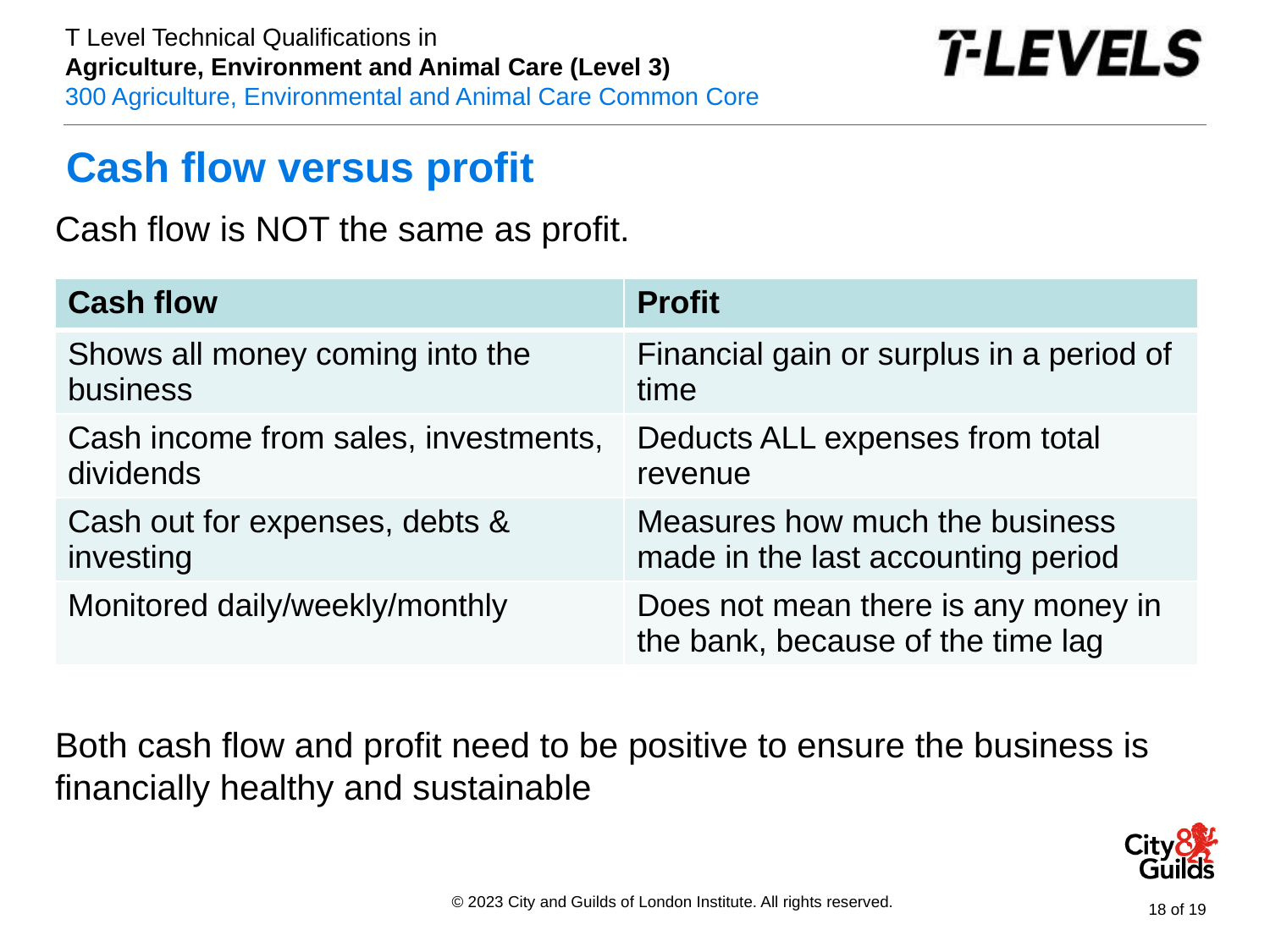

# Cash flow versus profit
Cash flow is NOT the same as profit.

Both cash flow and profit need to be positive to ensure the business is financially healthy and sustainable
| Cash flow | Profit |
| --- | --- |
| Shows all money coming into the business | Financial gain or surplus in a period of time |
| Cash income from sales, investments, dividends | Deducts ALL expenses from total revenue |
| Cash out for expenses, debts & investing | Measures how much the business made in the last accounting period |
| Monitored daily/weekly/monthly | Does not mean there is any money in the bank, because of the time lag |